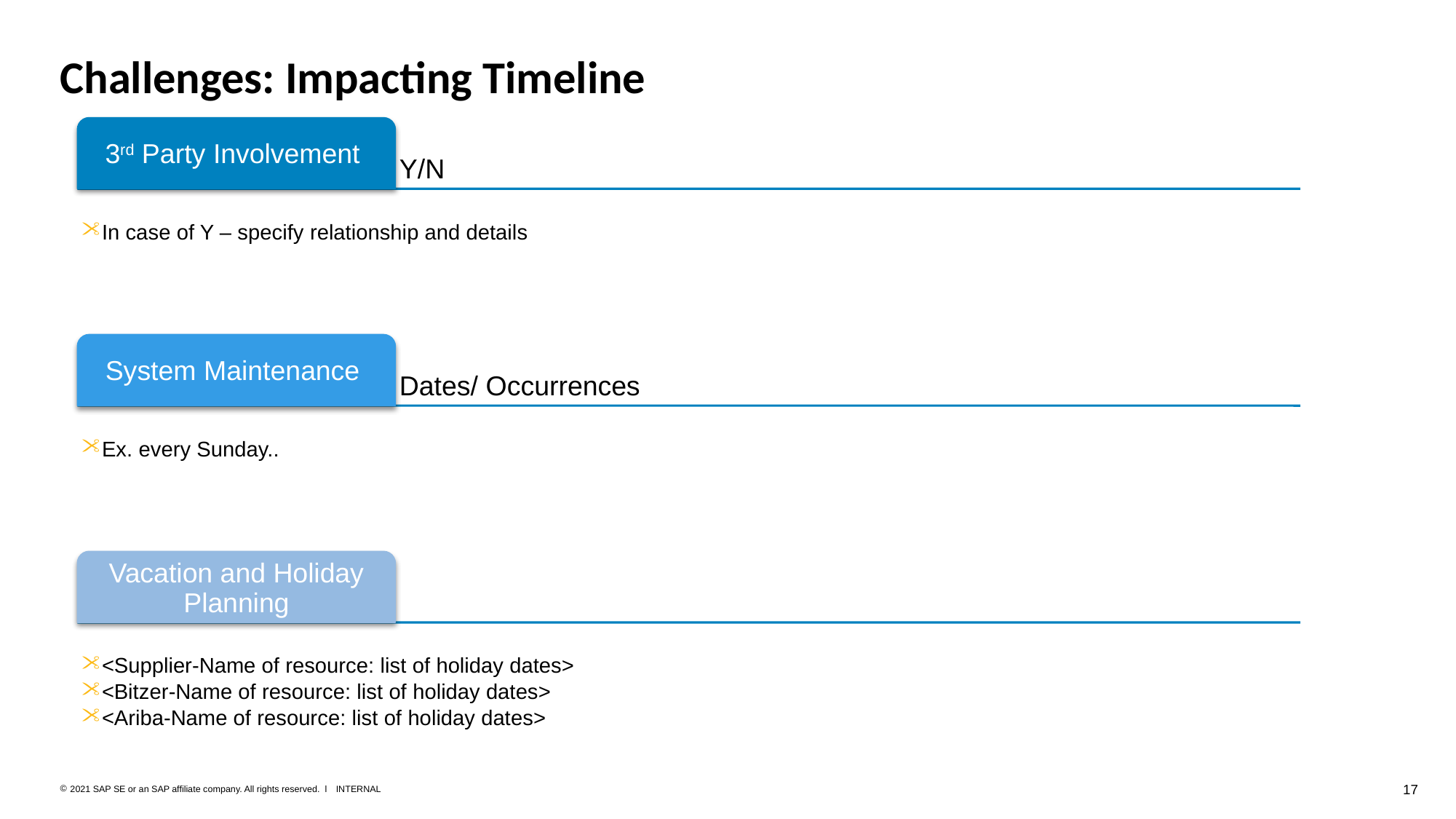

# Challenges: Impacting Timeline
Y/N
3rd Party Involvement

In case of Y – specify relationship and details
Dates/ Occurrences
System Maintenance

Ex. every Sunday..

Vacation and Holiday Planning

<Supplier-Name of resource: list of holiday dates>
<Bitzer-Name of resource: list of holiday dates>
<Ariba-Name of resource: list of holiday dates>